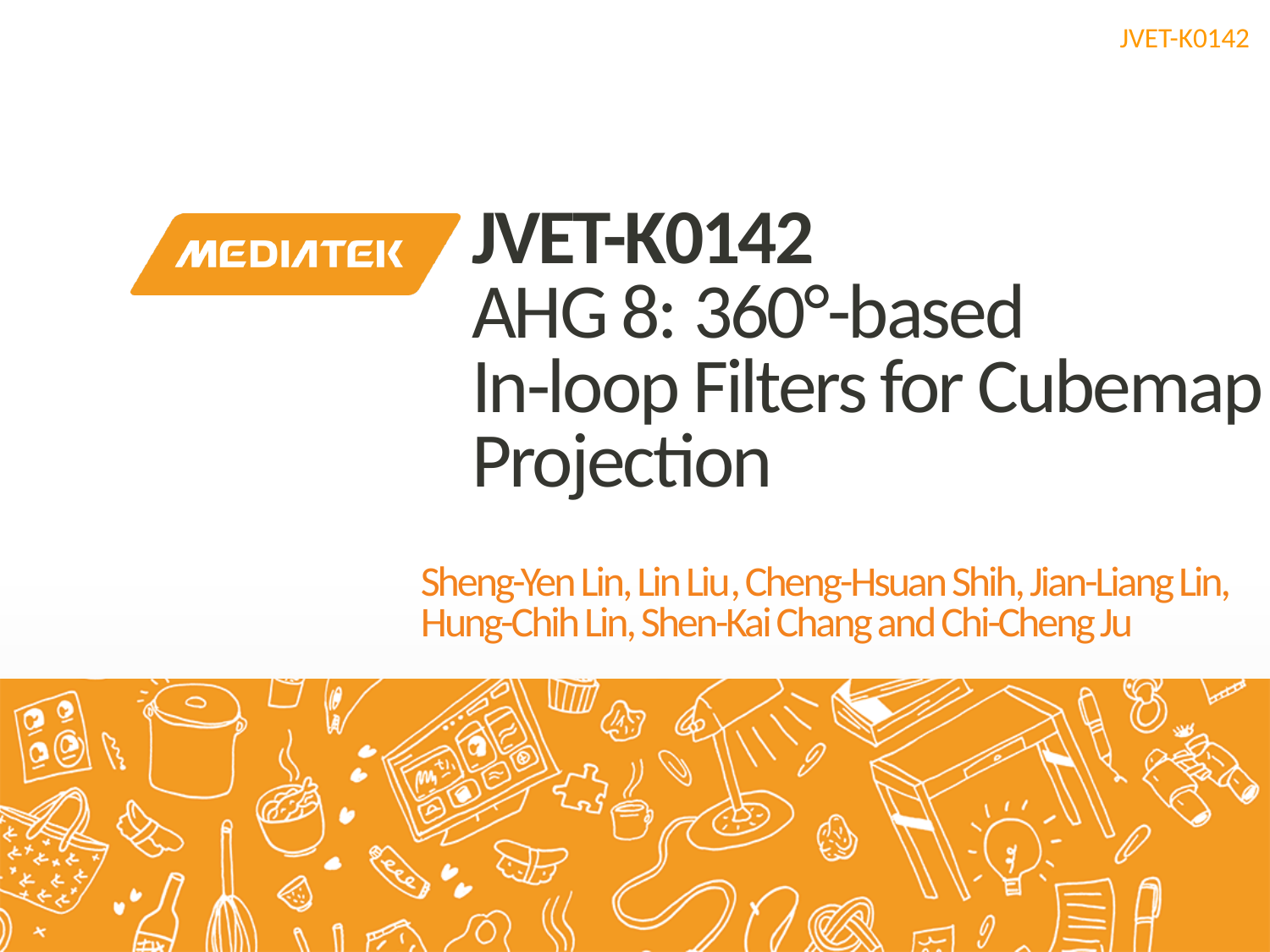

# JVET-K0142 AHG 8: 360°-based In-loop Filters for Cubemap Projection
Sheng-Yen Lin, Lin Liu, Cheng-Hsuan Shih, Jian-Liang Lin, Hung-Chih Lin, Shen-Kai Chang and Chi-Cheng Ju